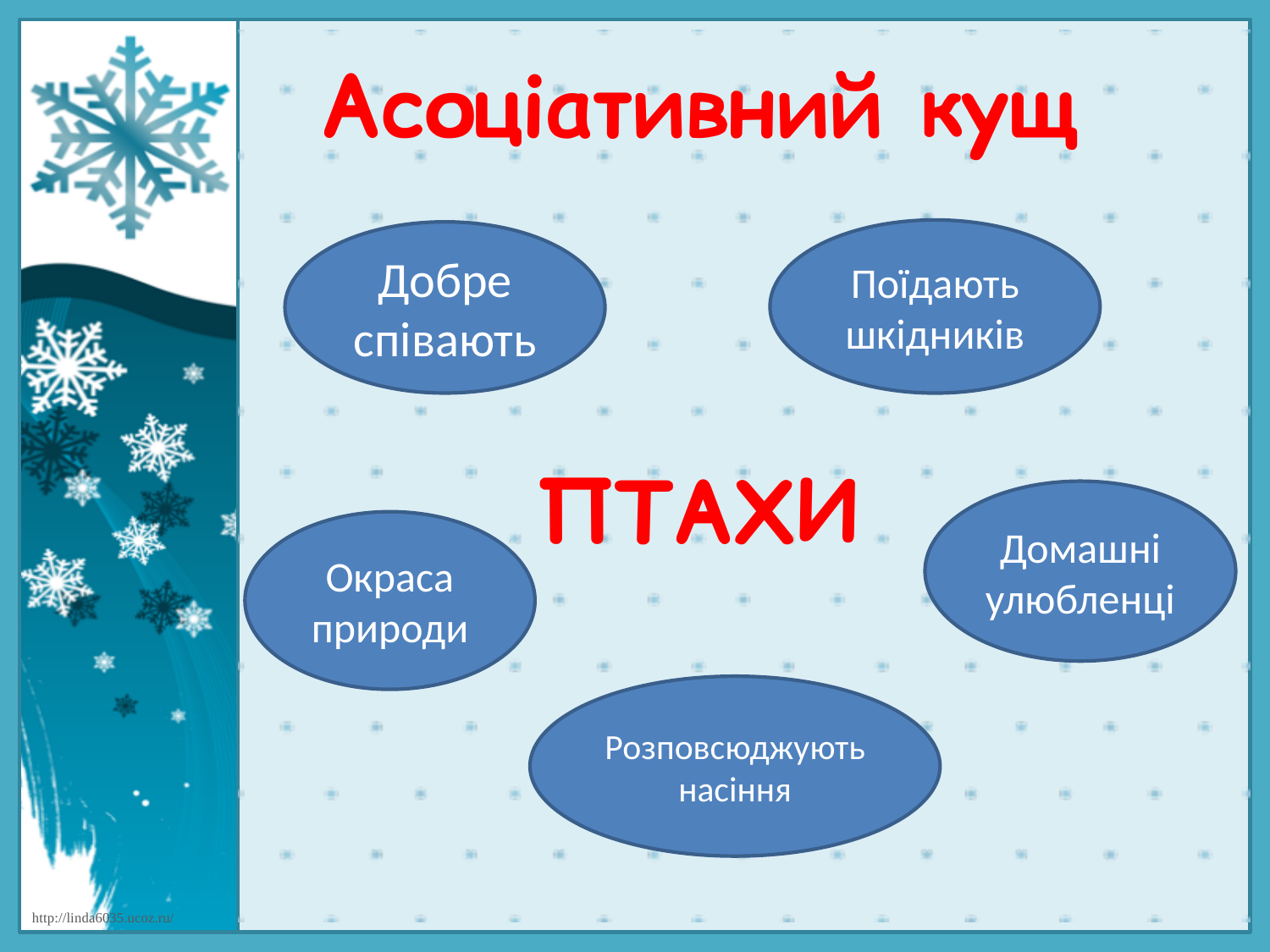

# Асоціативний кущ
Поїдають шкідників
Добре співають
ПТАХИ
Домашні улюбленці
Окраса природи
Розповсюджують насіння